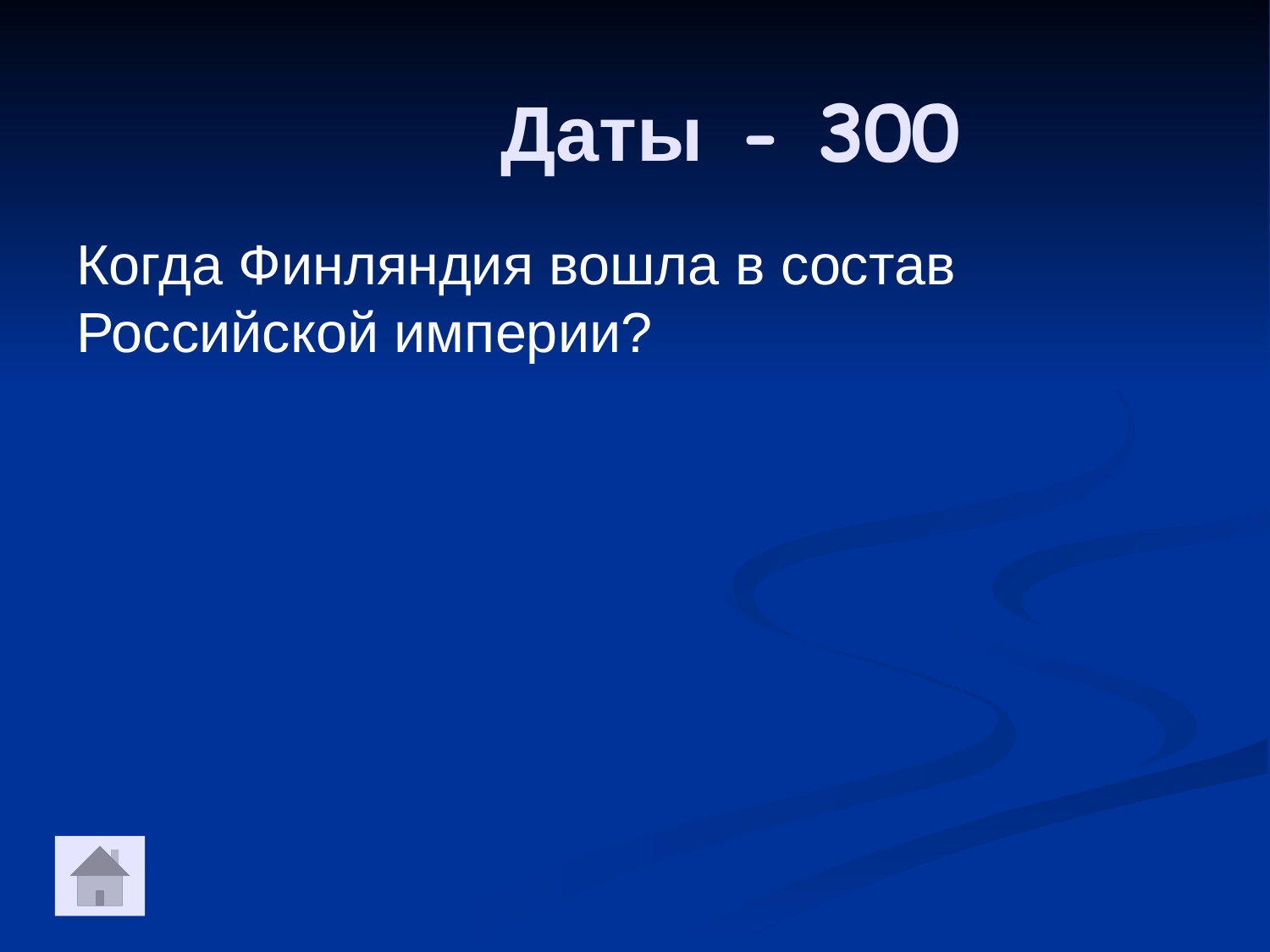

Даты - 300
Когда Финляндия вошла в состав Российской империи?